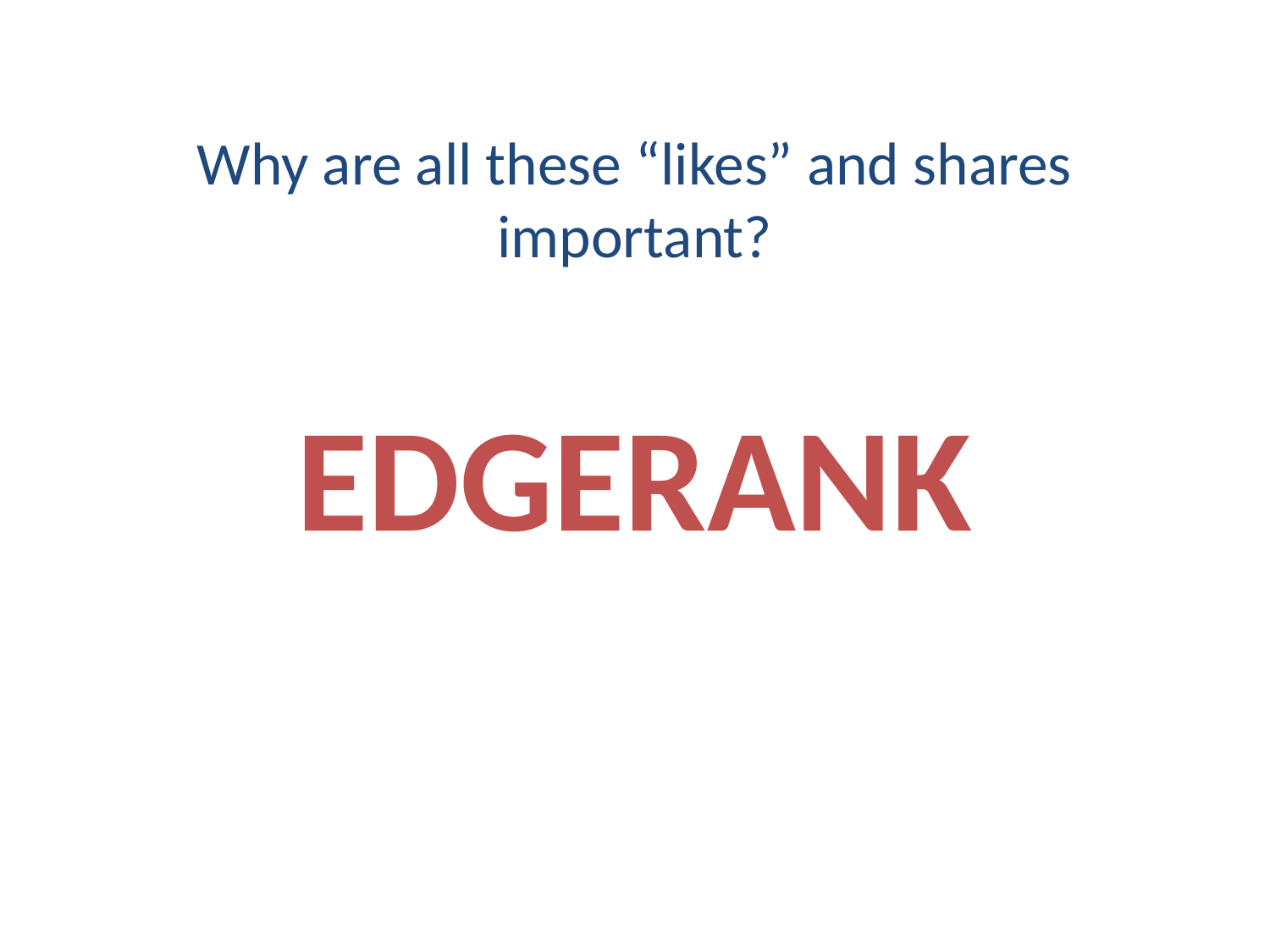

# Why are all these “likes” and shares important?

EDGERANK